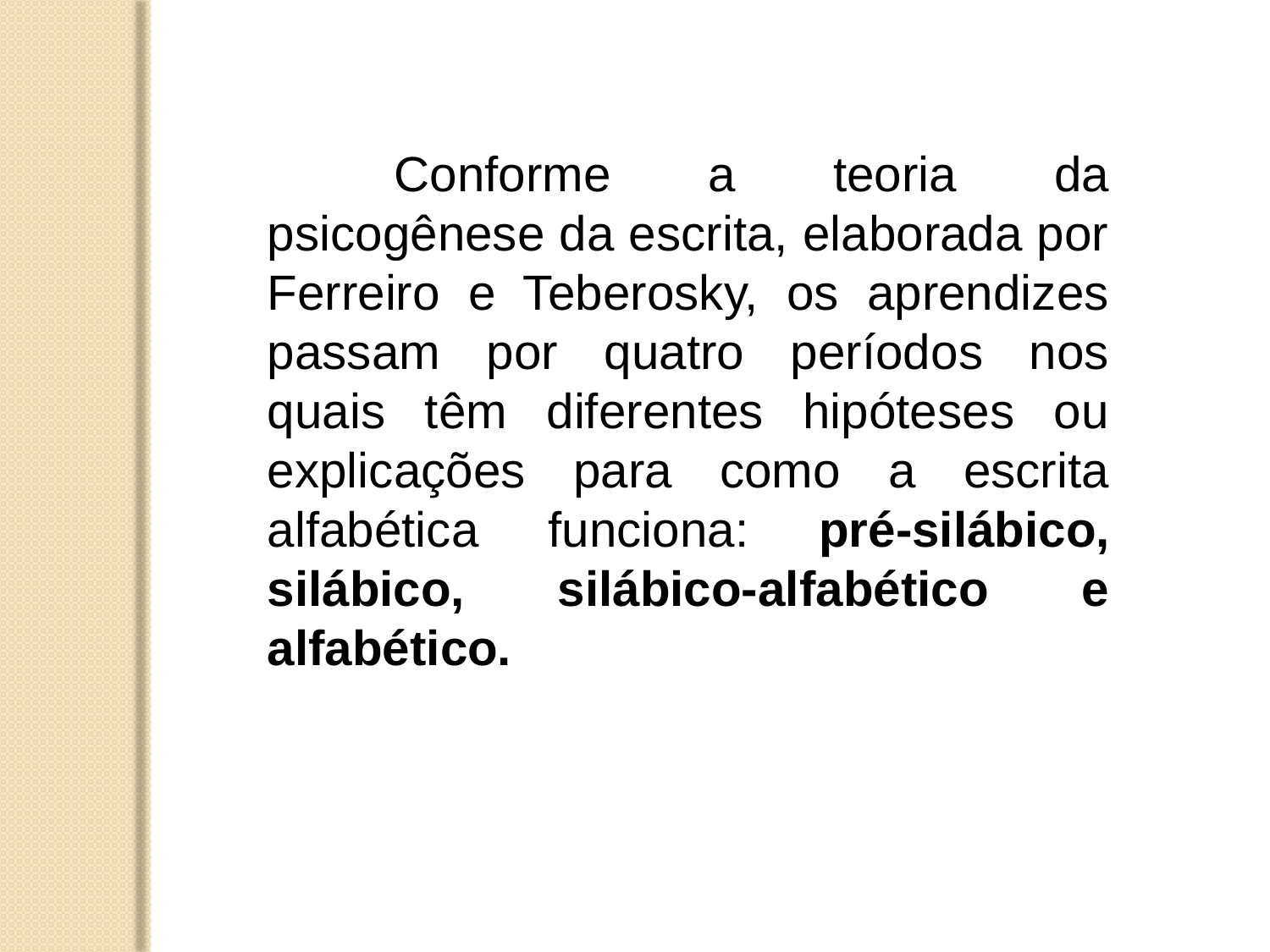

Conforme a teoria da psicogênese da escrita, elaborada por Ferreiro e Teberosky, os aprendizes passam por quatro períodos nos quais têm diferentes hipóteses ou explicações para como a escrita alfabética funciona: pré-silábico, silábico, silábico-alfabético e alfabético.